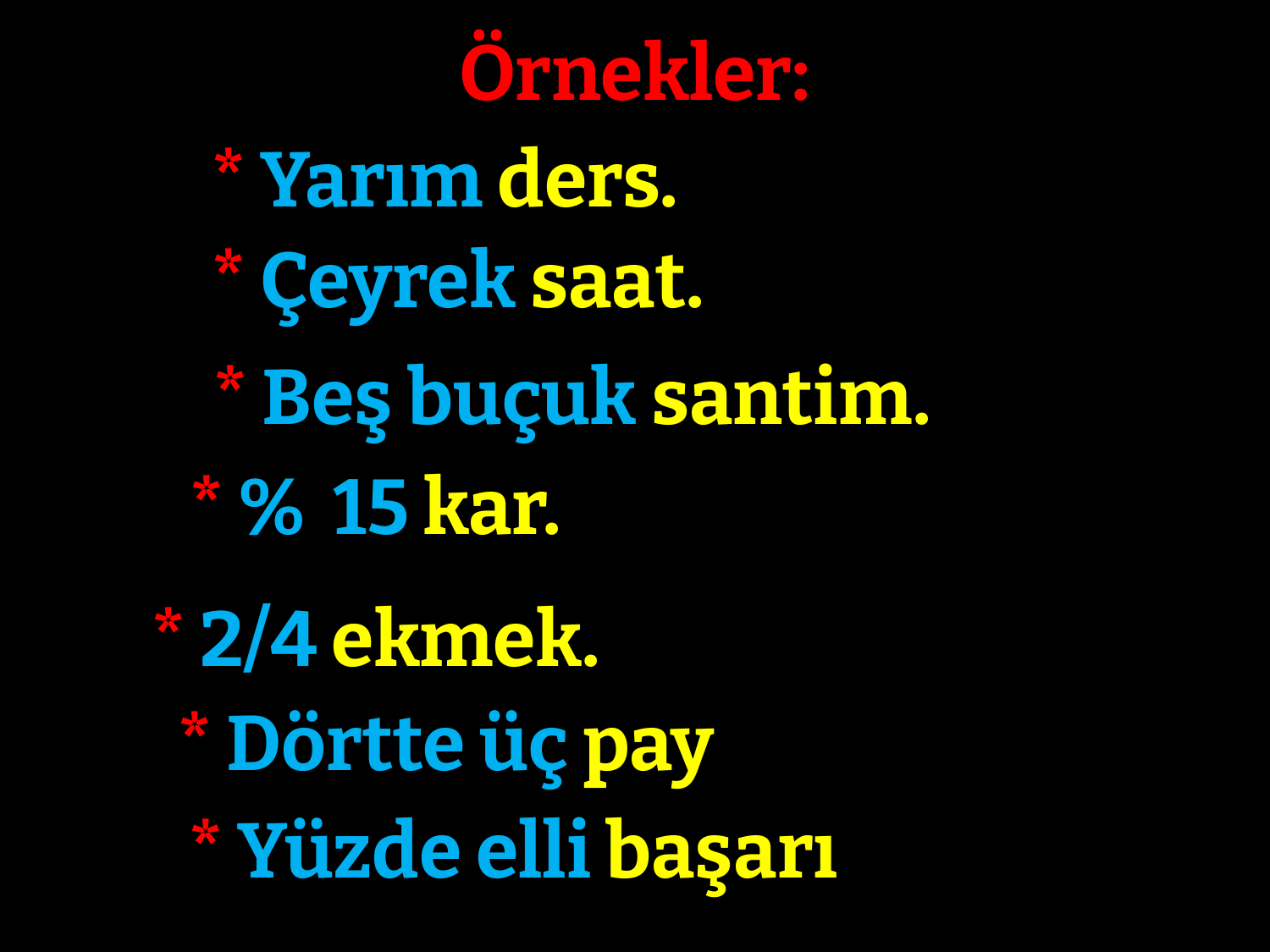

Örnekler:
* Yarım ders.
* Çeyrek saat.
#
* Beş buçuk santim.
* %  15 kar.
* 2/4 ekmek.
* Dörtte üç pay
* Yüzde elli başarı